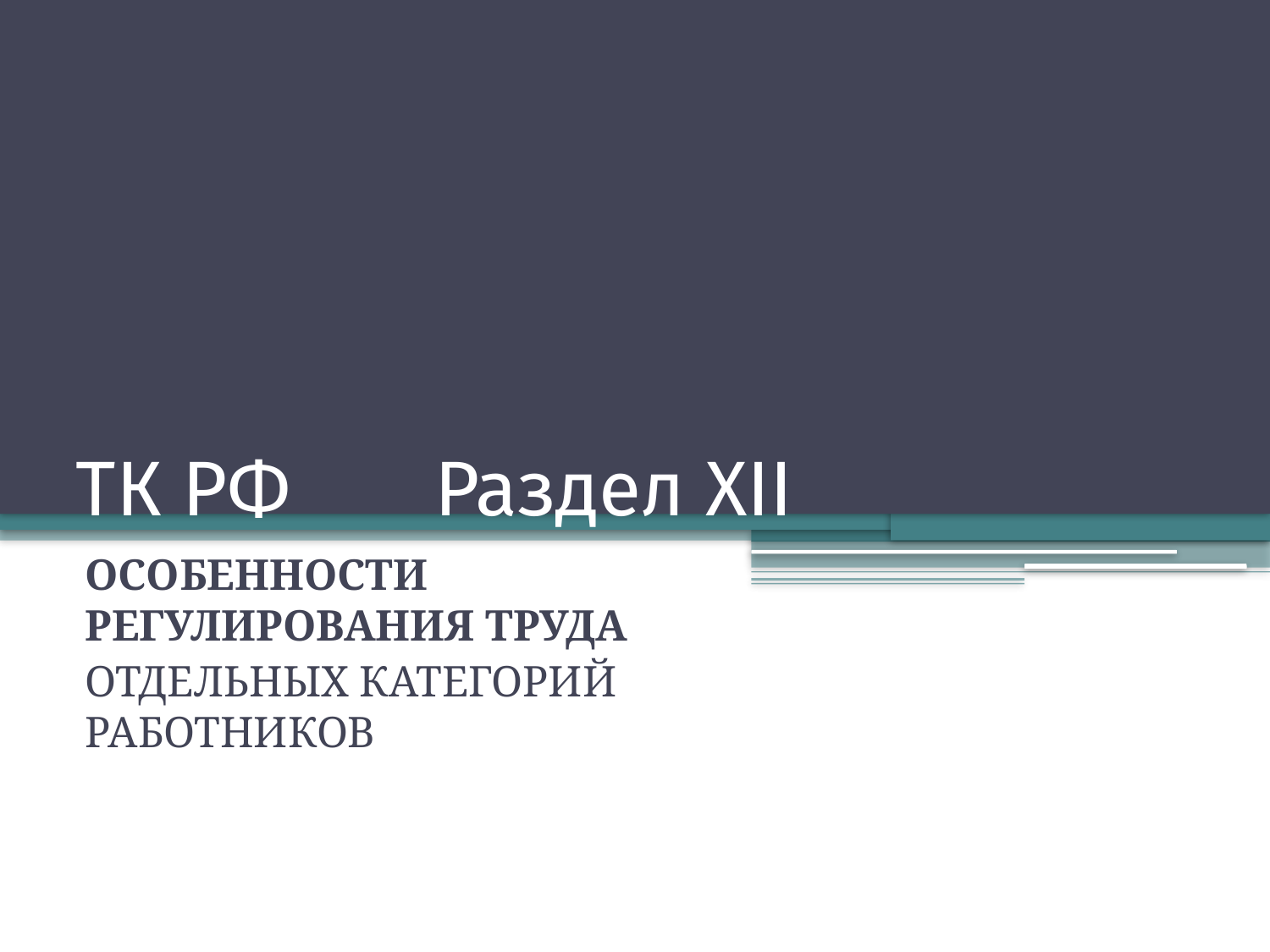

# ТК РФ       Раздел XII
ОСОБЕННОСТИ РЕГУЛИРОВАНИЯ ТРУДА
ОТДЕЛЬНЫХ КАТЕГОРИЙ РАБОТНИКОВ